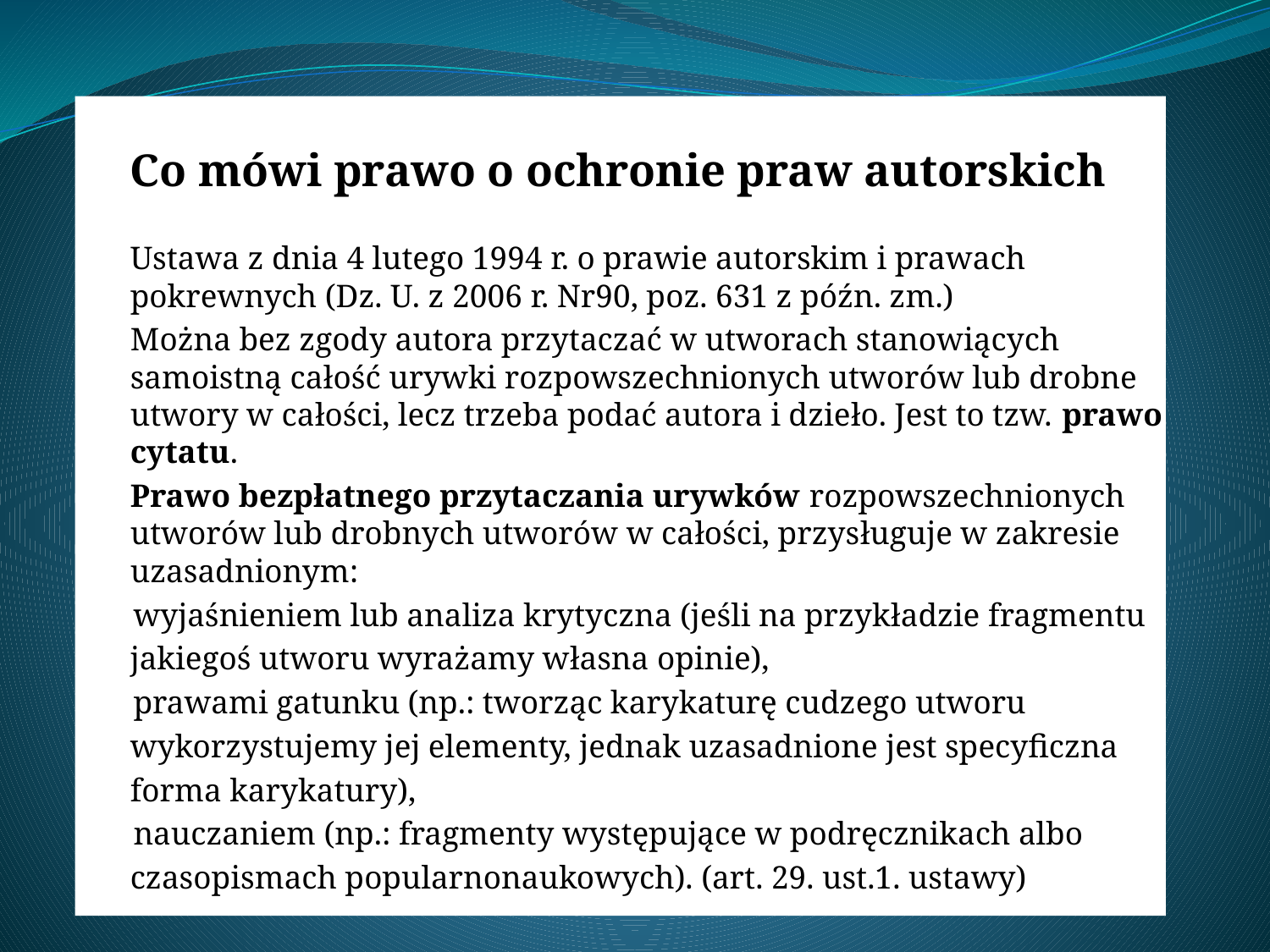

Co mówi prawo o ochronie praw autorskich

Ustawa z dnia 4 lutego 1994 r. o prawie autorskim i prawach pokrewnych (Dz. U. z 2006 r. Nr90, poz. 631 z późn. zm.)
Można bez zgody autora przytaczać w utworach stanowiących samoistną całość urywki rozpowszechnionych utworów lub drobne utwory w całości, lecz trzeba podać autora i dzieło. Jest to tzw. prawo cytatu.
Prawo bezpłatnego przytaczania urywków rozpowszechnionych utworów lub drobnych utworów w całości, przysługuje w zakresie uzasadnionym:
 wyjaśnieniem lub analiza krytyczna (jeśli na przykładzie fragmentu
jakiegoś utworu wyrażamy własna opinie),
 prawami gatunku (np.: tworząc karykaturę cudzego utworu
wykorzystujemy jej elementy, jednak uzasadnione jest specyficzna
forma karykatury),
 nauczaniem (np.: fragmenty występujące w podręcznikach albo
czasopismach popularnonaukowych). (art. 29. ust.1. ustawy)